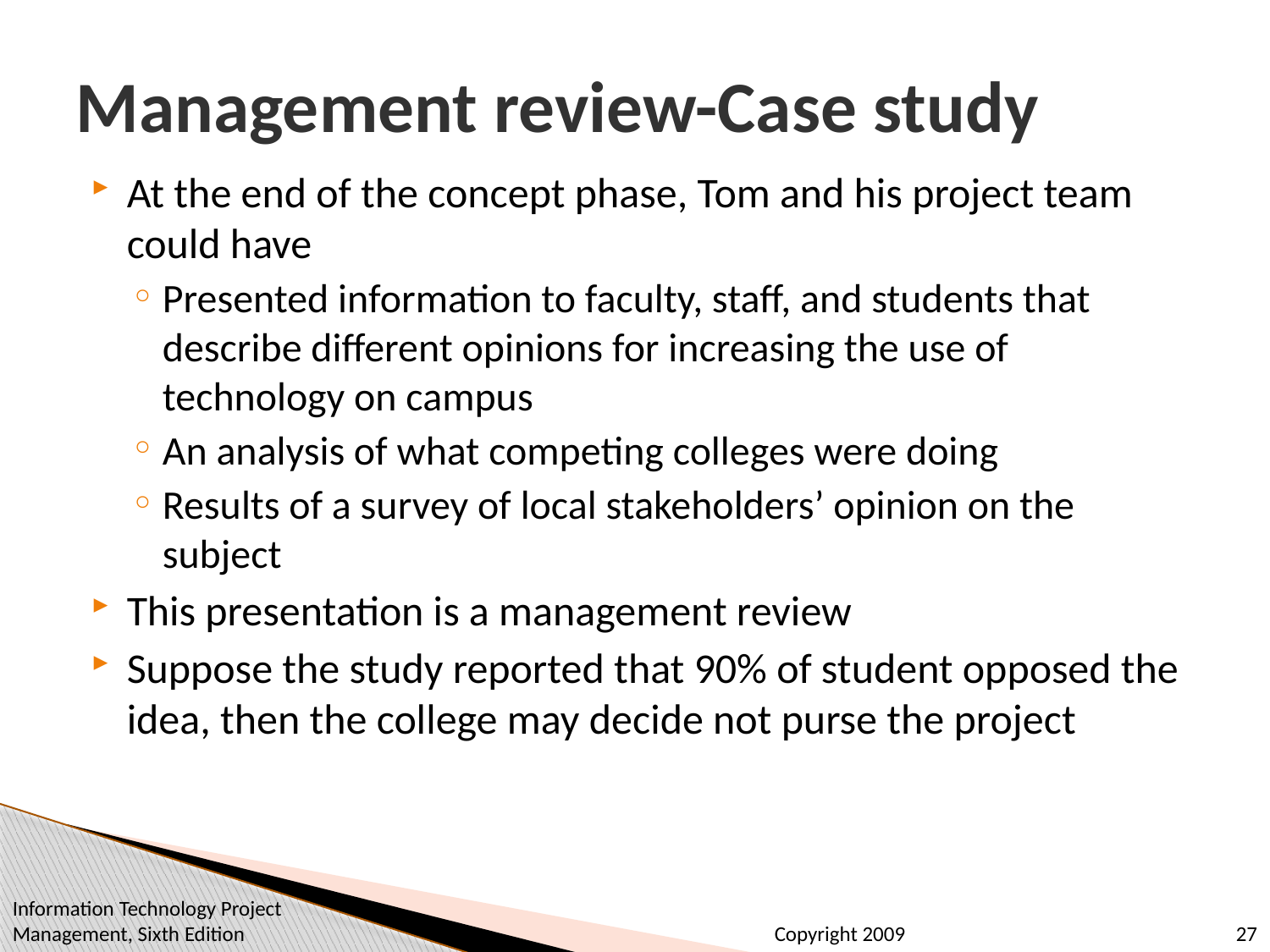

# Management review-Case study
At the end of the concept phase, Tom and his project team could have
Presented information to faculty, staff, and students that describe different opinions for increasing the use of technology on campus
An analysis of what competing colleges were doing
Results of a survey of local stakeholders’ opinion on the subject
This presentation is a management review
Suppose the study reported that 90% of student opposed the idea, then the college may decide not purse the project

Information Technology Project Management, Sixth Edition
27